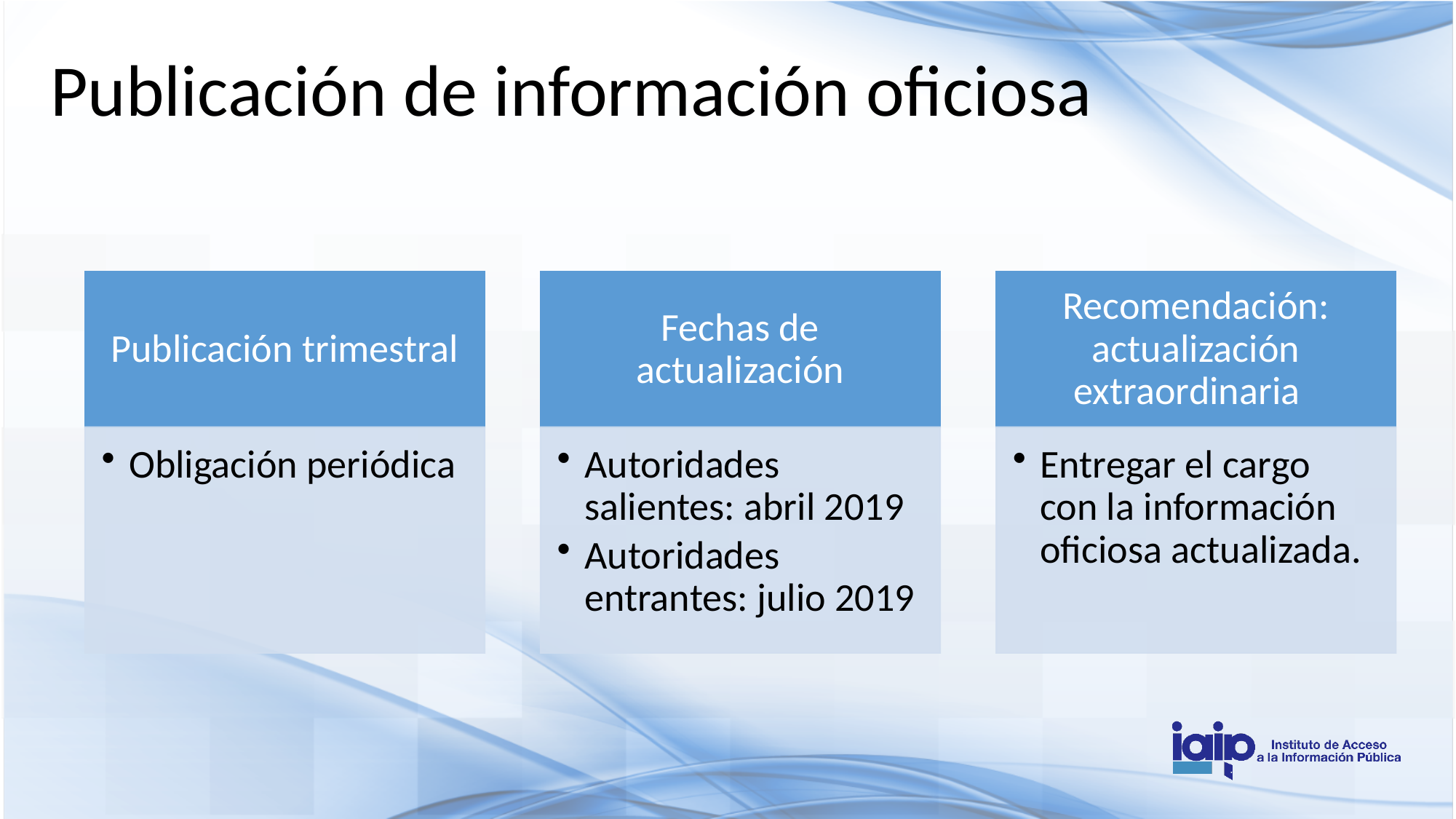

Publicación de información oficiosa
Publicación trimestral
Obligación periódica
Fechas de actualización
Autoridades salientes: abril 2019
Autoridades entrantes: julio 2019
Recomendación: actualización extraordinaria
Entregar el cargo con la información oficiosa actualizada.